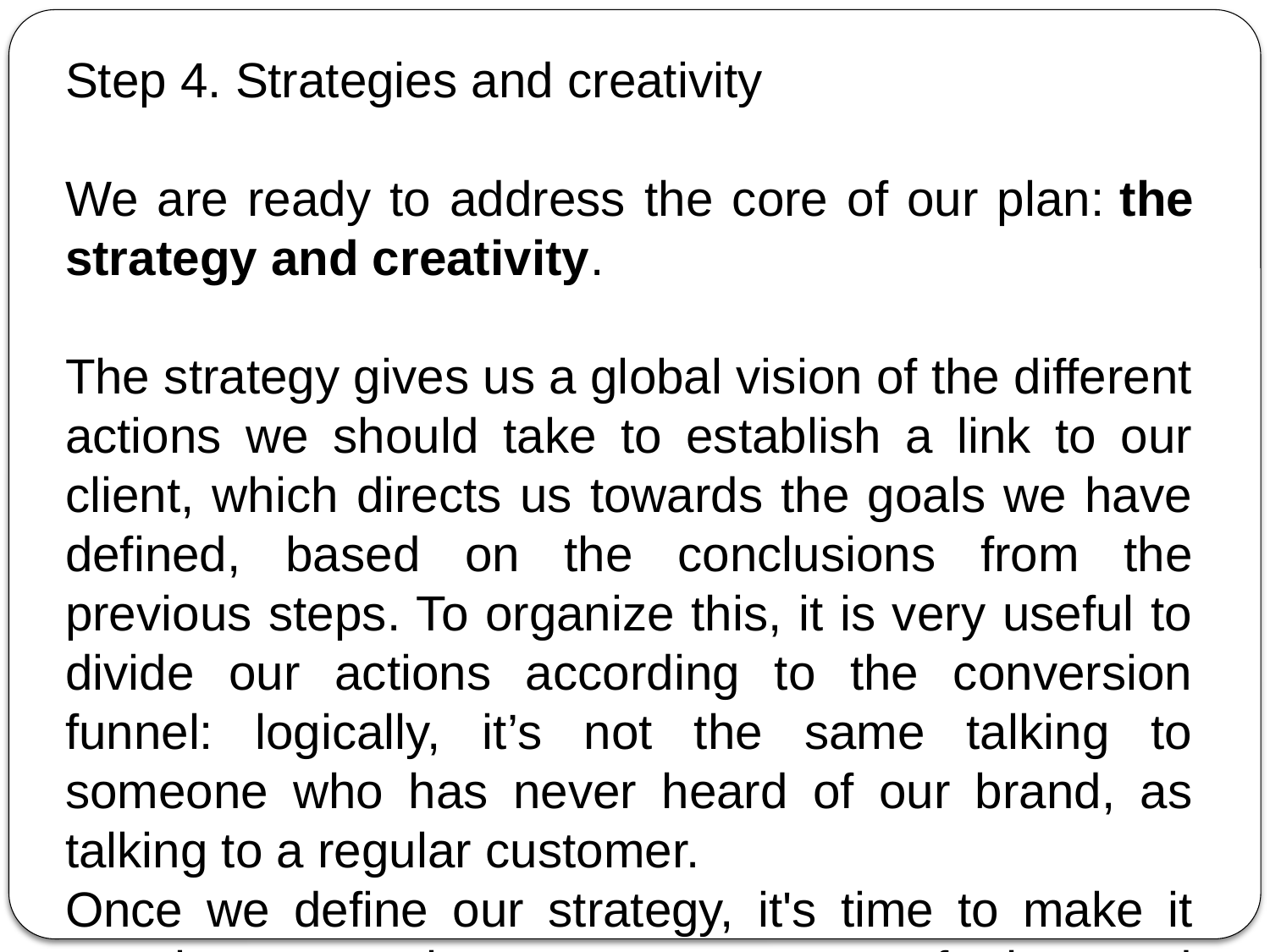

Step 4. Strategies and creativity

We are ready to address the core of our plan: the strategy and creativity.

The strategy gives us a global vision of the different actions we should take to establish a link to our client, which directs us towards the goals we have defined, based on the conclusions from the previous steps. To organize this, it is very useful to divide our actions according to the conversion funnel: logically, it’s not the same talking to someone who has never heard of our brand, as talking to a regular customer.
Once we define our strategy, it's time to make it creative, to make our message go further and leave a lasting impression.